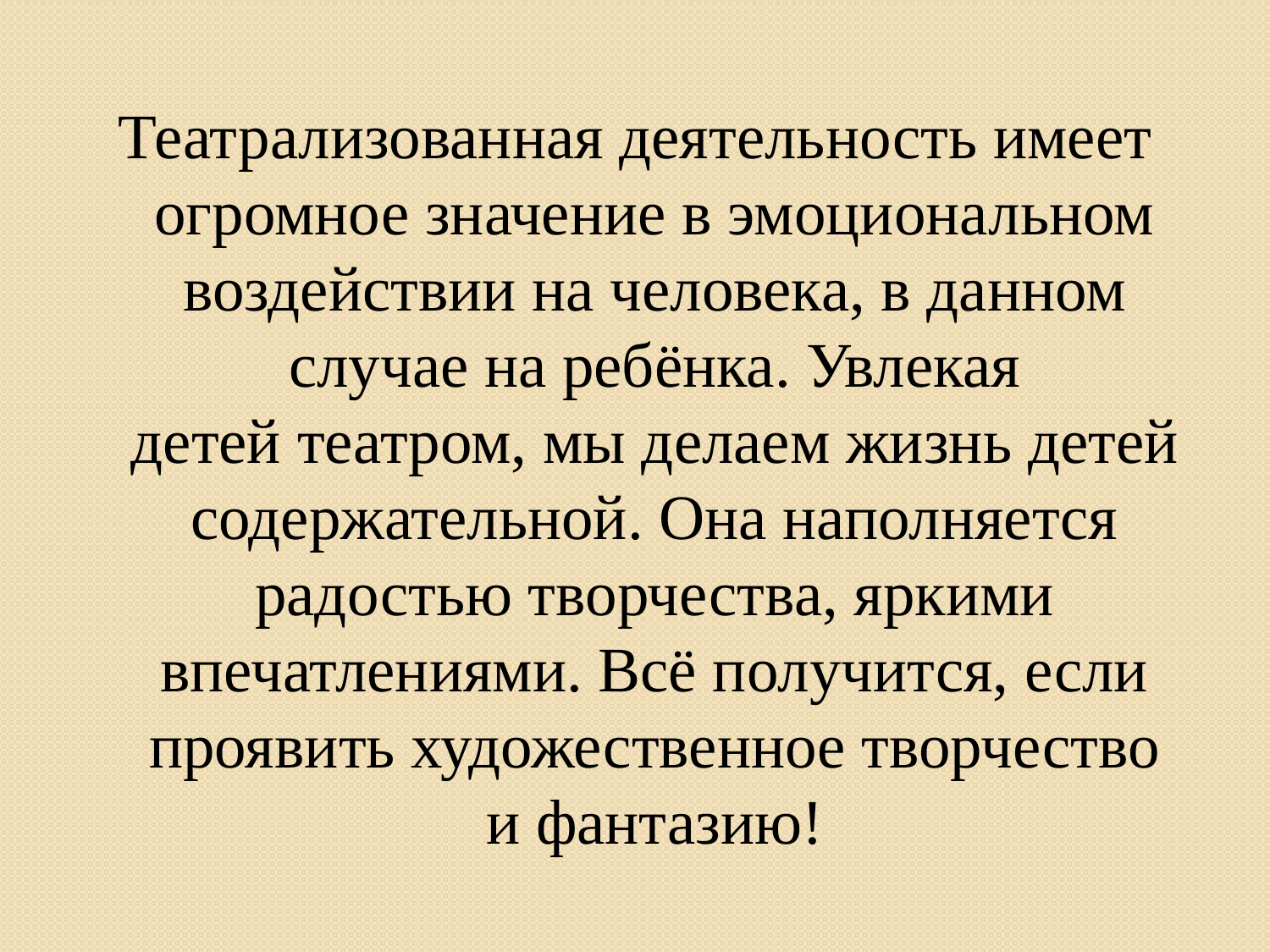

Театрализованная деятельность имеет огромное значение в эмоциональном воздействии на человека, в данном случае на ребёнка. Увлекая детей театром, мы делаем жизнь детей содержательной. Она наполняется радостью творчества, яркими впечатлениями. Всё получится, если проявить художественное творчество и фантазию!